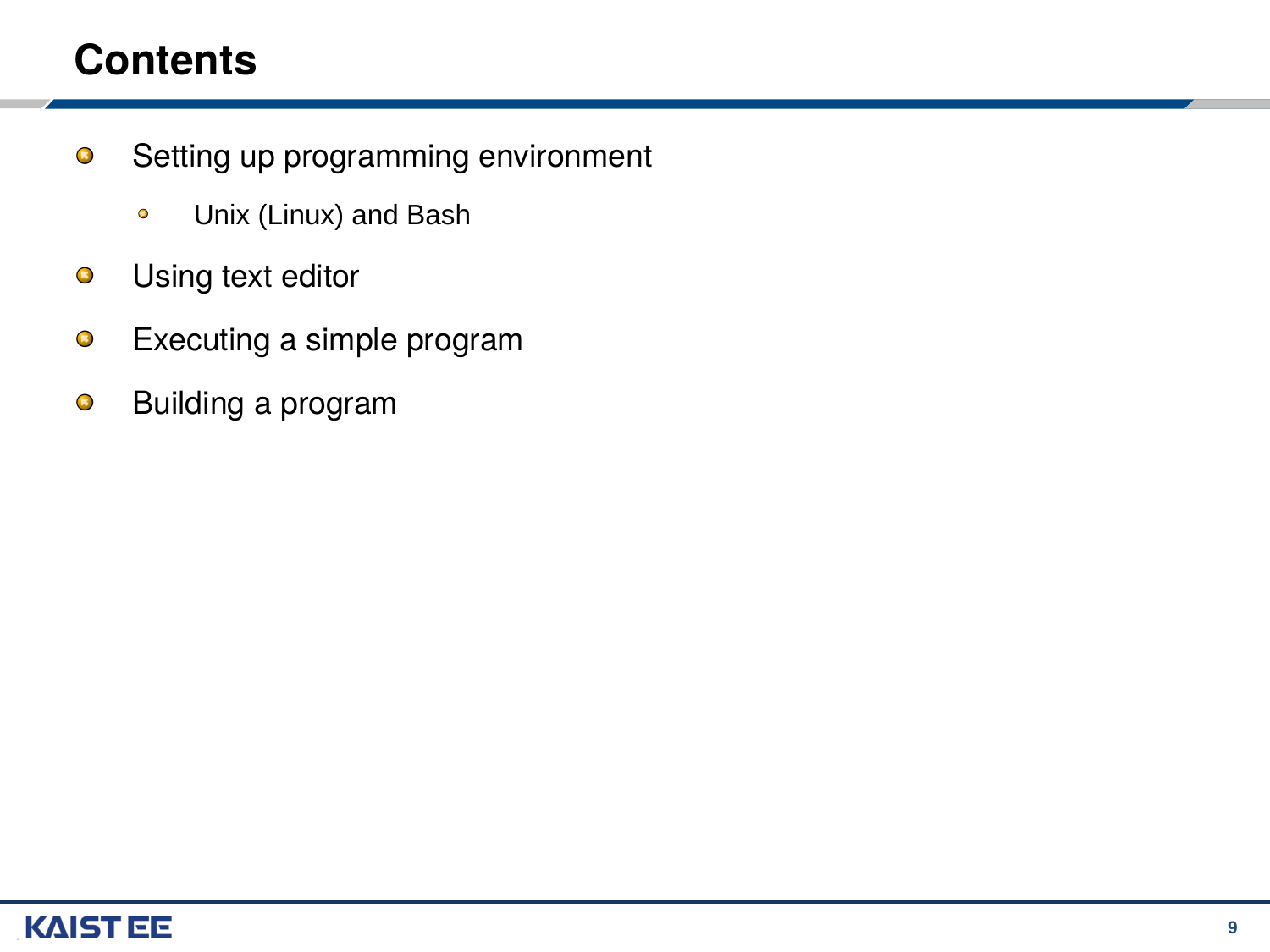

# Contents
Setting up programming environment
Unix (Linux) and Bash
Using text editor
Executing a simple program
Building a program